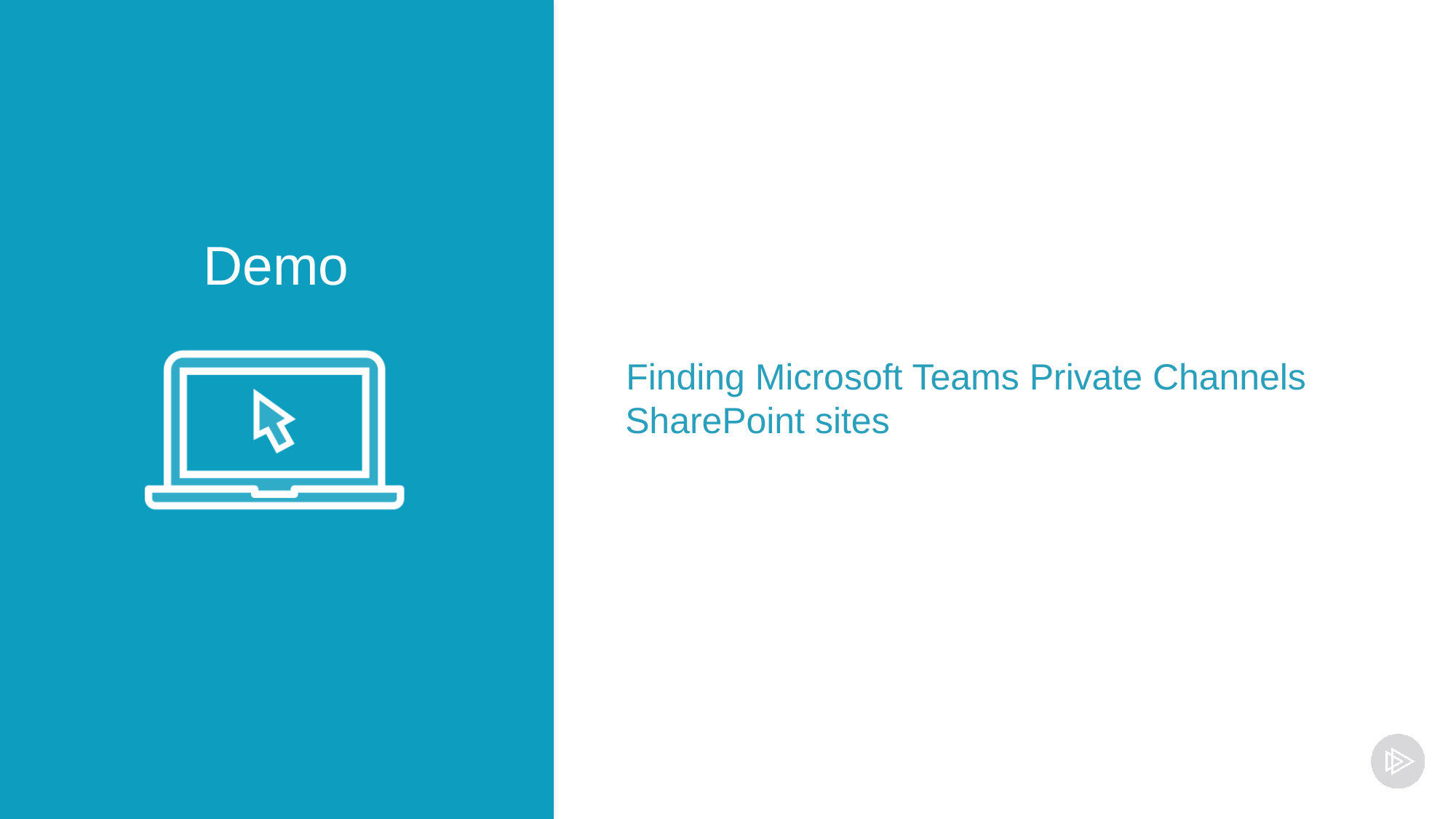

Finding Microsoft Teams Private Channels SharePoint sites